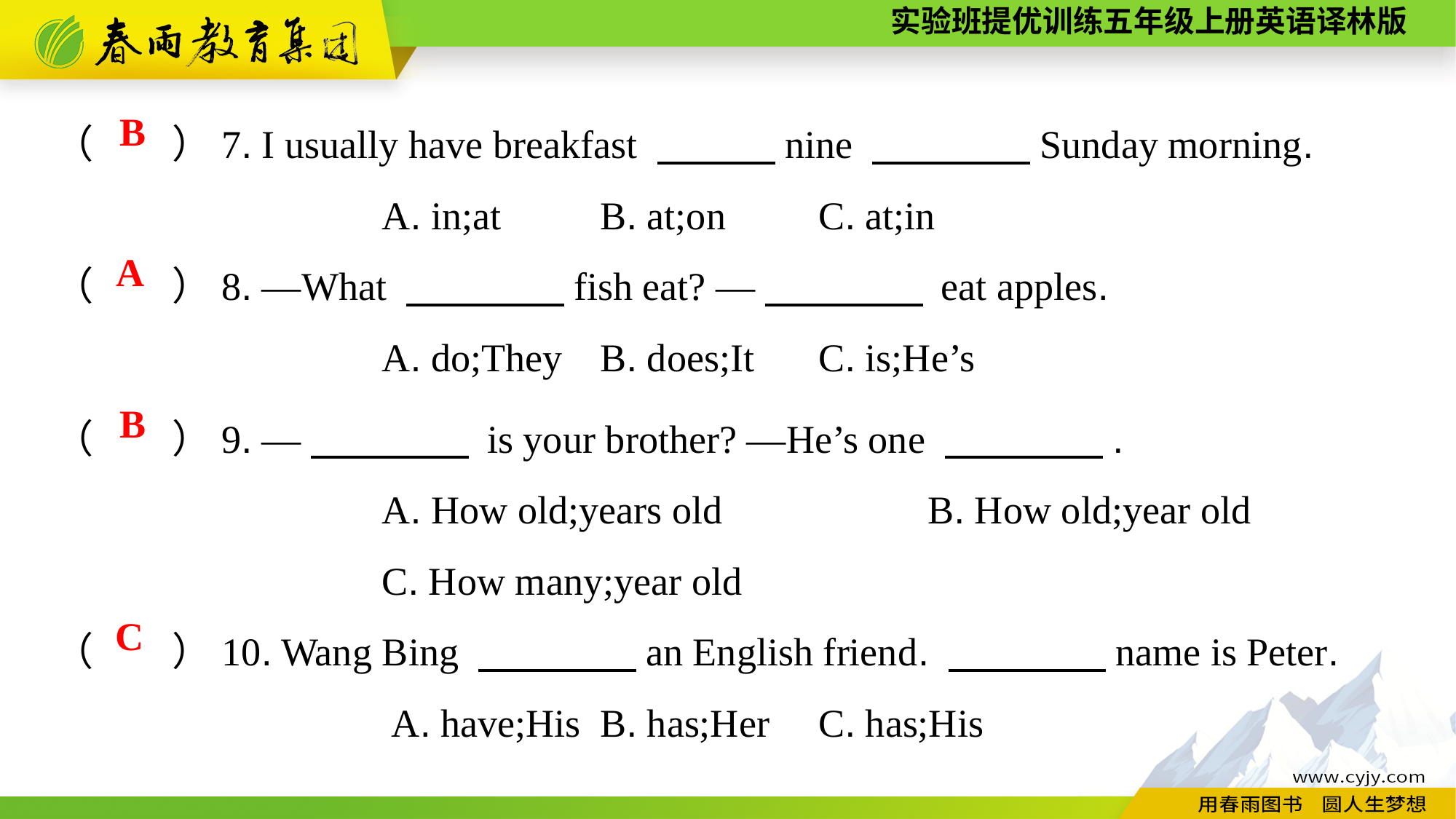

（　　）7. I usually have breakfast 　　　nine 　　　　Sunday morning.
			A. in;at	B. at;on	C. at;in
（　　）8. —What 　　　　fish eat? —　　　　 eat apples.
			A. do;They	B. does;It	C. is;He’s
B
A
（　　）9. —　　　　 is your brother? —He’s one 　　　　.
			A. How old;years old		B. How old;year old
			C. How many;year old
（　　）10. Wang Bing 　　　　an English friend. 　　　　name is Peter.
			 A. have;His	B. has;Her	C. has;His
B
C